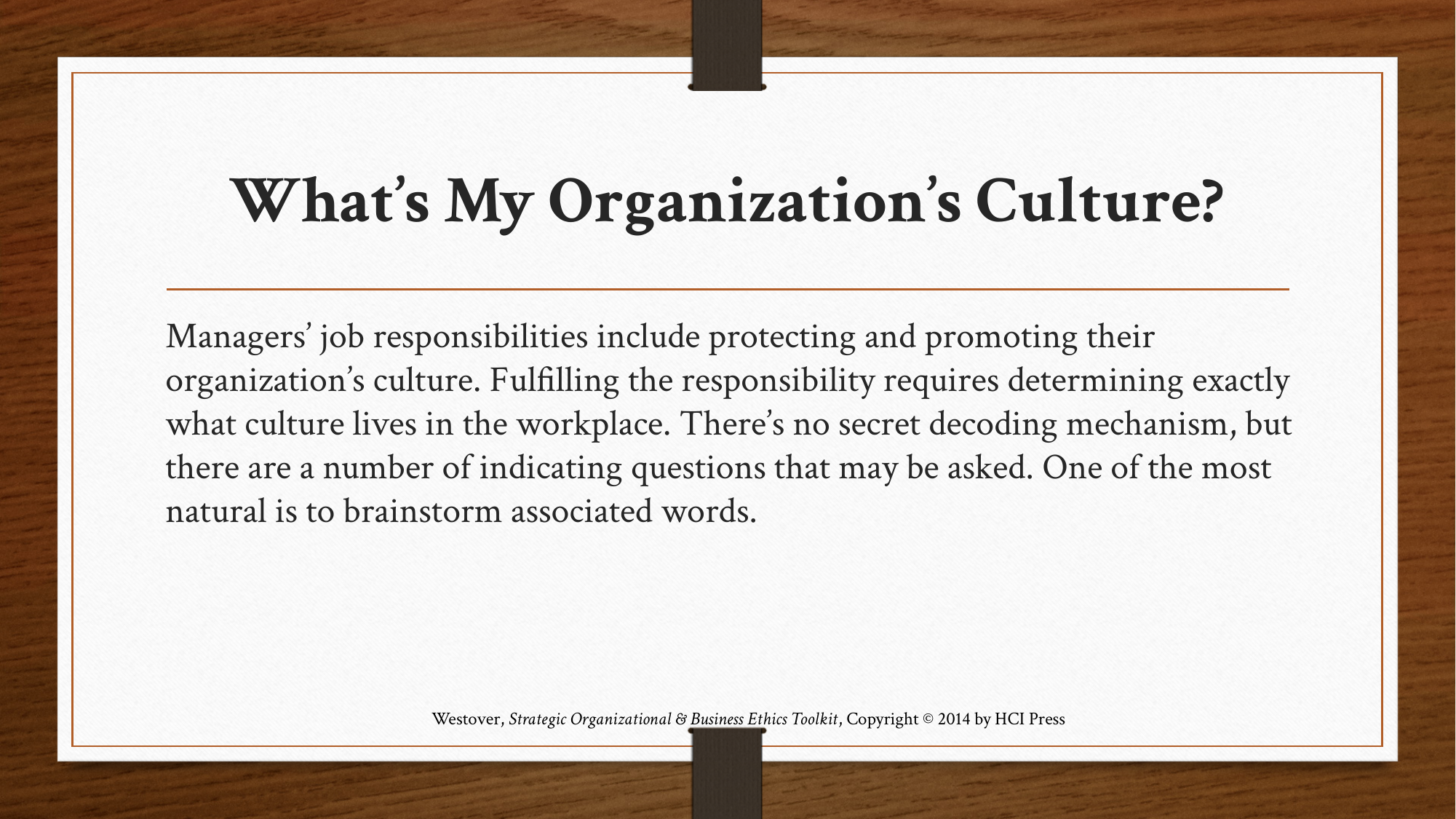

# What’s My Organization’s Culture?
Managers’ job responsibilities include protecting and promoting their organization’s culture. Fulfilling the responsibility requires determining exactly what culture lives in the workplace. There’s no secret decoding mechanism, but there are a number of indicating questions that may be asked. One of the most natural is to brainstorm associated words.
Westover, Strategic Organizational & Business Ethics Toolkit, Copyright © 2014 by HCI Press